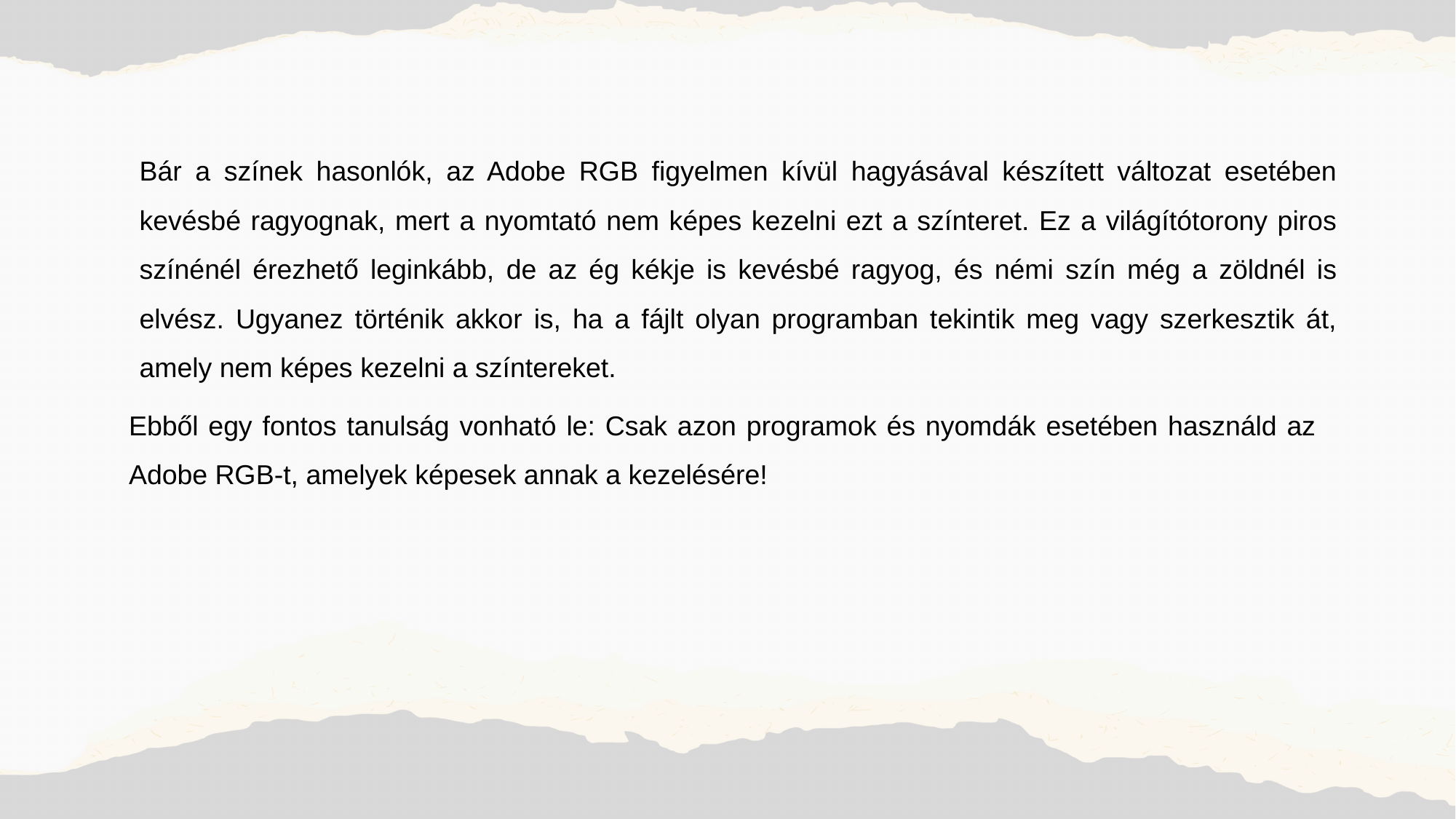

Bár a színek hasonlók, az Adobe RGB figyelmen kívül hagyásával készített változat esetében kevésbé ragyognak, mert a nyomtató nem képes kezelni ezt a színteret. Ez a világítótorony piros színénél érezhető leginkább, de az ég kékje is kevésbé ragyog, és némi szín még a zöldnél is elvész. Ugyanez történik akkor is, ha a fájlt olyan programban tekintik meg vagy szerkesztik át, amely nem képes kezelni a színtereket.
Ebből egy fontos tanulság vonható le: Csak azon programok és nyomdák esetében használd az Adobe RGB-t, amelyek képesek annak a kezelésére!